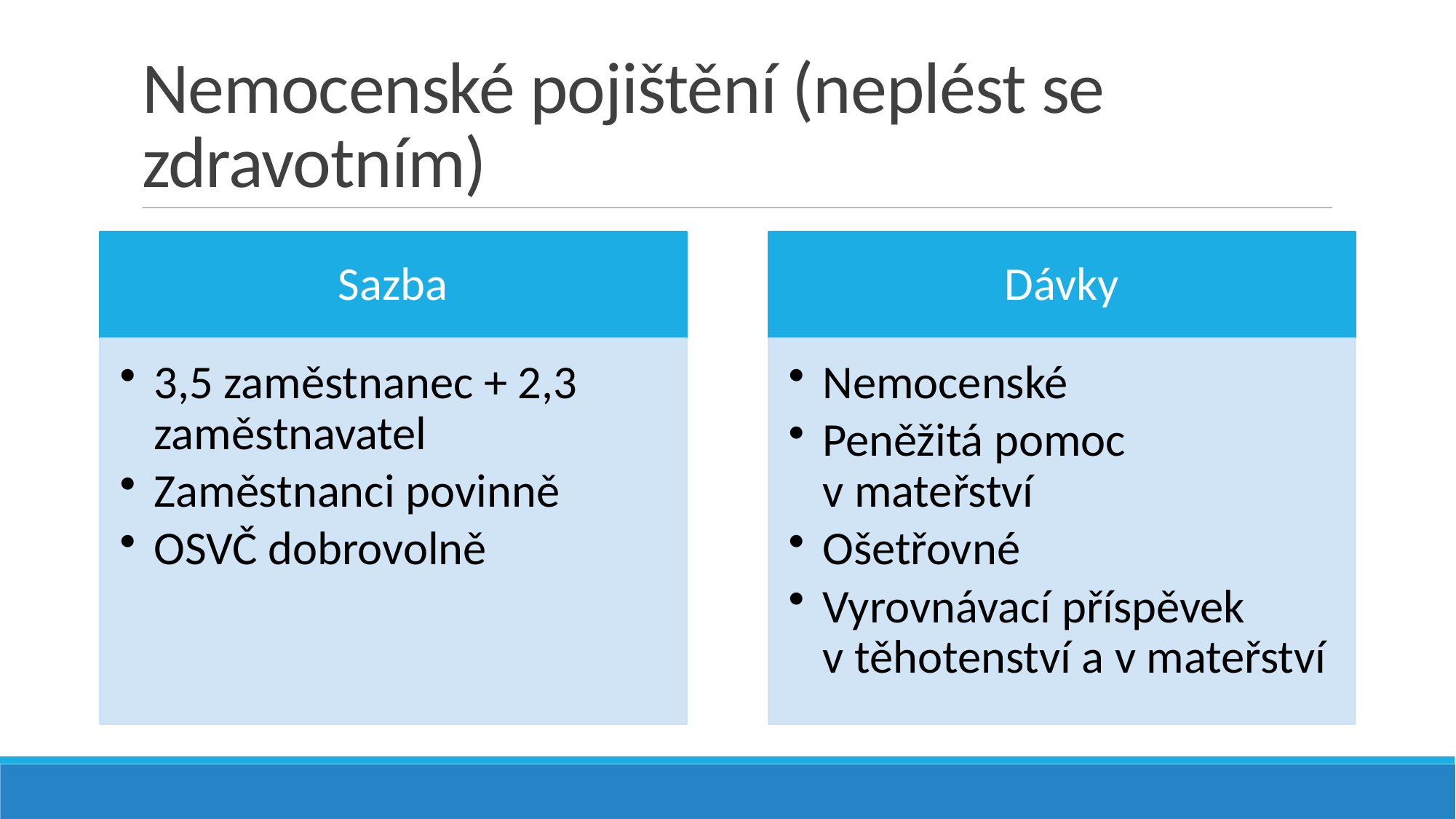

# Nemocenské pojištění (neplést se zdravotním)
Sazba
3,5 zaměstnanec + 2,3 zaměstnavatel
Zaměstnanci povinně
OSVČ dobrovolně
Dávky
Nemocenské
Peněžitá pomoc v mateřství
Ošetřovné
Vyrovnávací příspěvek v těhotenství a v mateřství